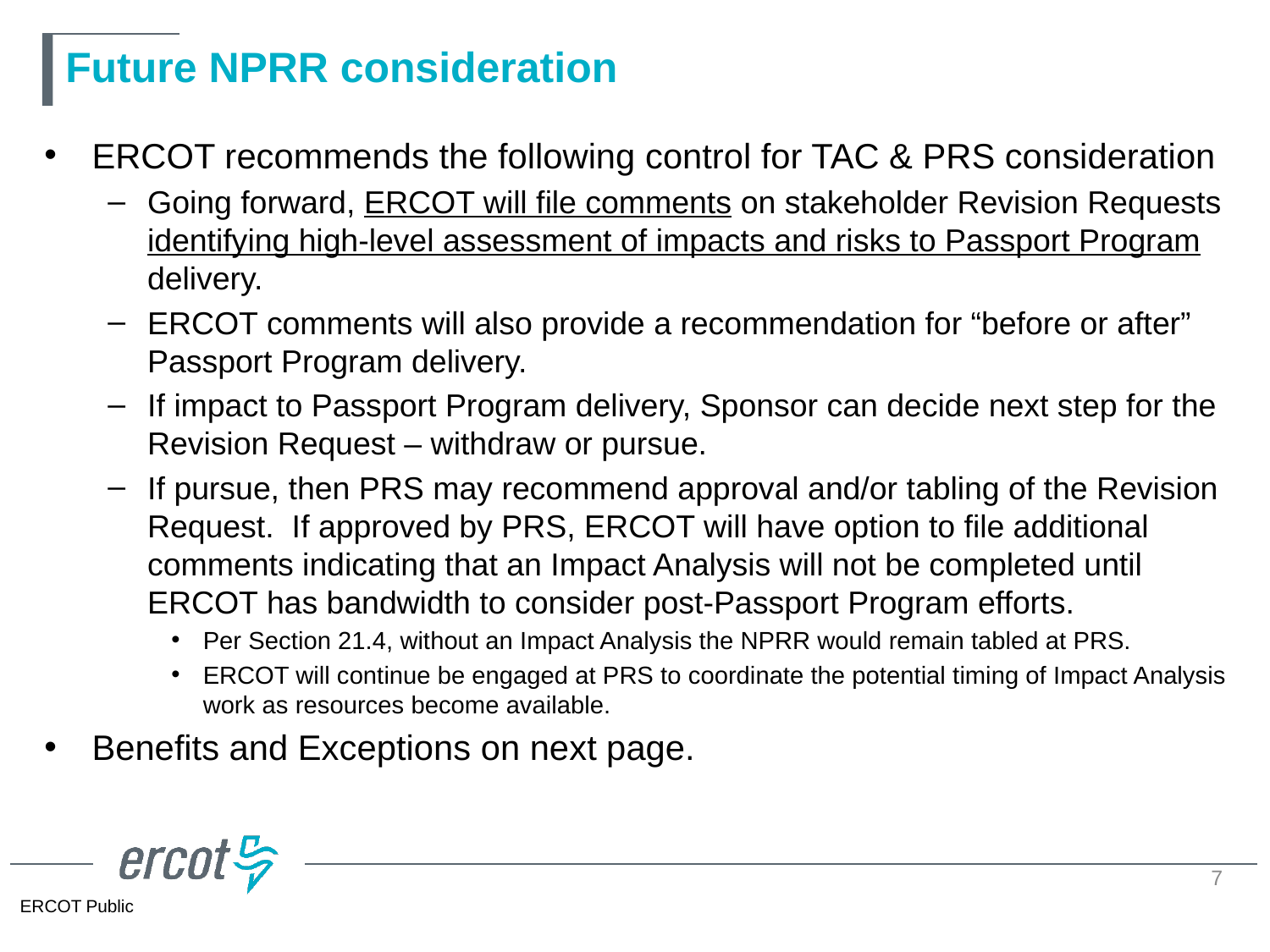

# Future NPRR consideration
ERCOT recommends the following control for TAC & PRS consideration
Going forward, ERCOT will file comments on stakeholder Revision Requests identifying high-level assessment of impacts and risks to Passport Program delivery.
ERCOT comments will also provide a recommendation for “before or after” Passport Program delivery.
If impact to Passport Program delivery, Sponsor can decide next step for the Revision Request – withdraw or pursue.
If pursue, then PRS may recommend approval and/or tabling of the Revision Request.  If approved by PRS, ERCOT will have option to file additional comments indicating that an Impact Analysis will not be completed until ERCOT has bandwidth to consider post-Passport Program efforts.
Per Section 21.4, without an Impact Analysis the NPRR would remain tabled at PRS.
ERCOT will continue be engaged at PRS to coordinate the potential timing of Impact Analysis work as resources become available.
Benefits and Exceptions on next page.
7